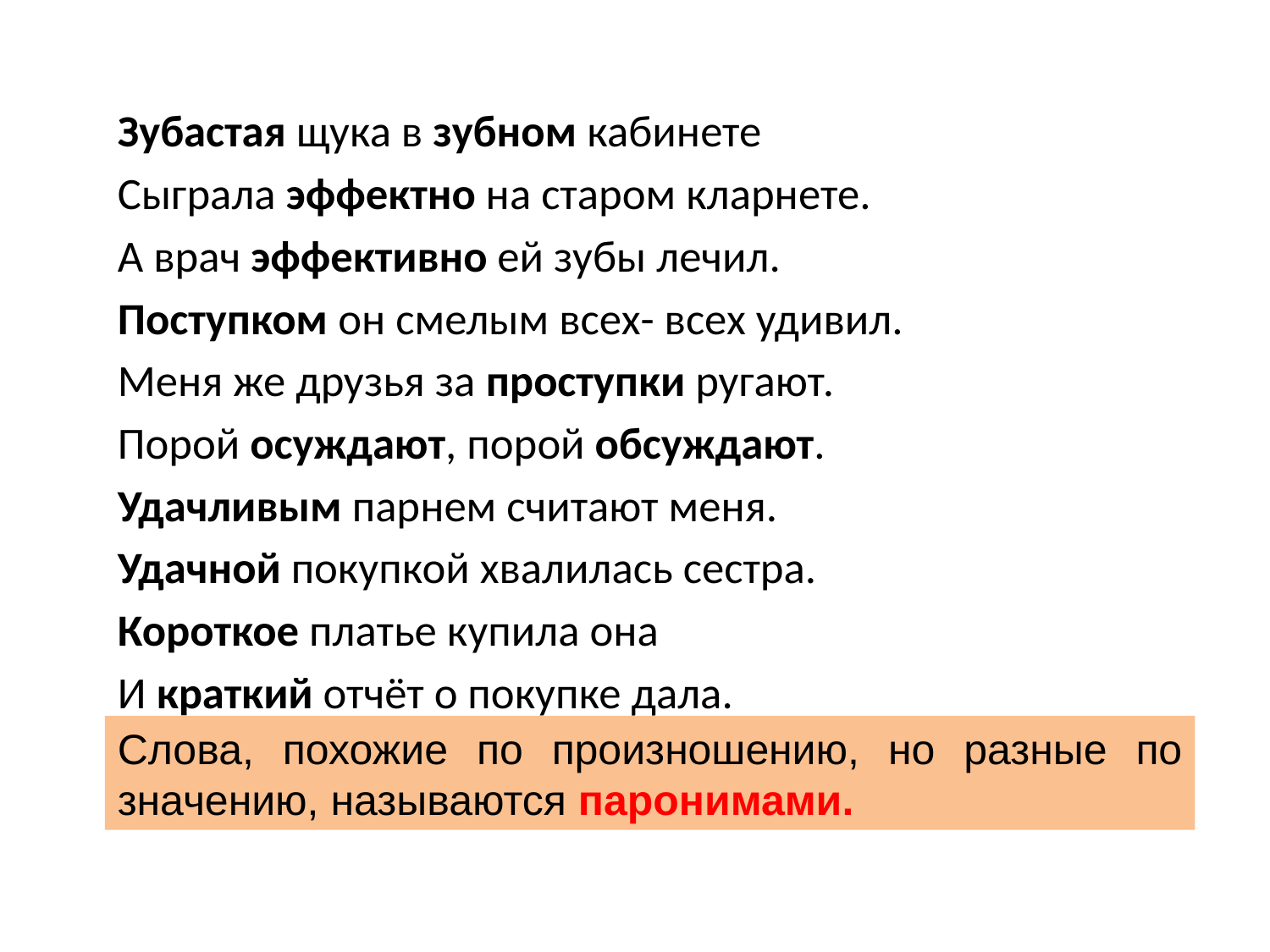

Зубастая щука в зубном кабинете
Сыграла эффектно на старом кларнете.
А врач эффективно ей зубы лечил.
Поступком он смелым всех- всех удивил.
Меня же друзья за проступки ругают.
Порой осуждают, порой обсуждают.
Удачливым парнем считают меня.
Удачной покупкой хвалилась сестра.
Короткое платье купила она
И краткий отчёт о покупке дала.

Слова, похожие по произношению, но разные по значению, называются паронимами.